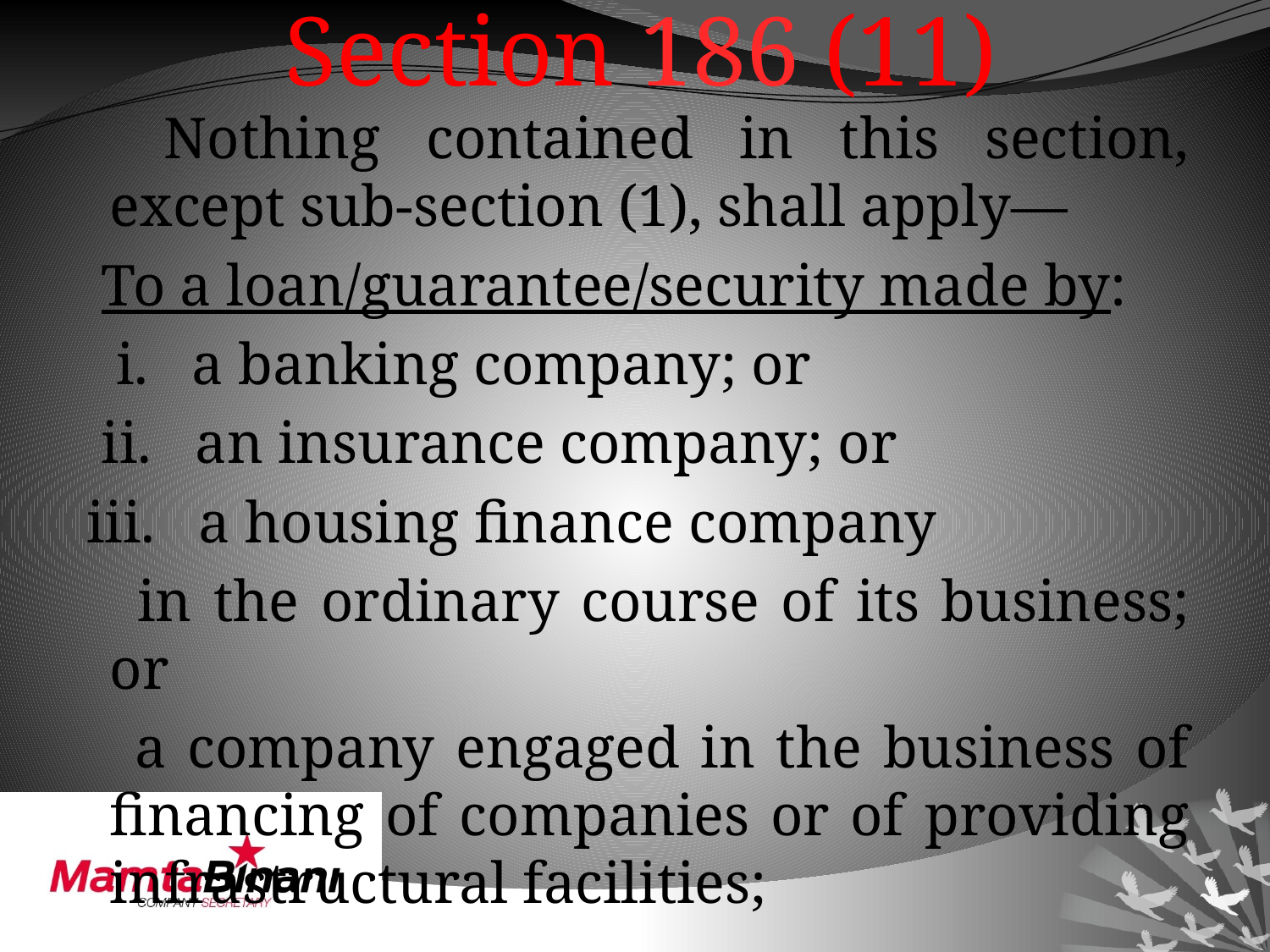

# Section 186 (11)
  Nothing contained in this section, except sub-section (1), shall apply—
  To a loan/guarantee/security made by:
   i.   a banking company; or
  ii.   an insurance company; or
 iii.   a housing finance company
   in the ordinary course of its business; or
   a company engaged in the business of financing of companies or of providing infrastructural facilities;